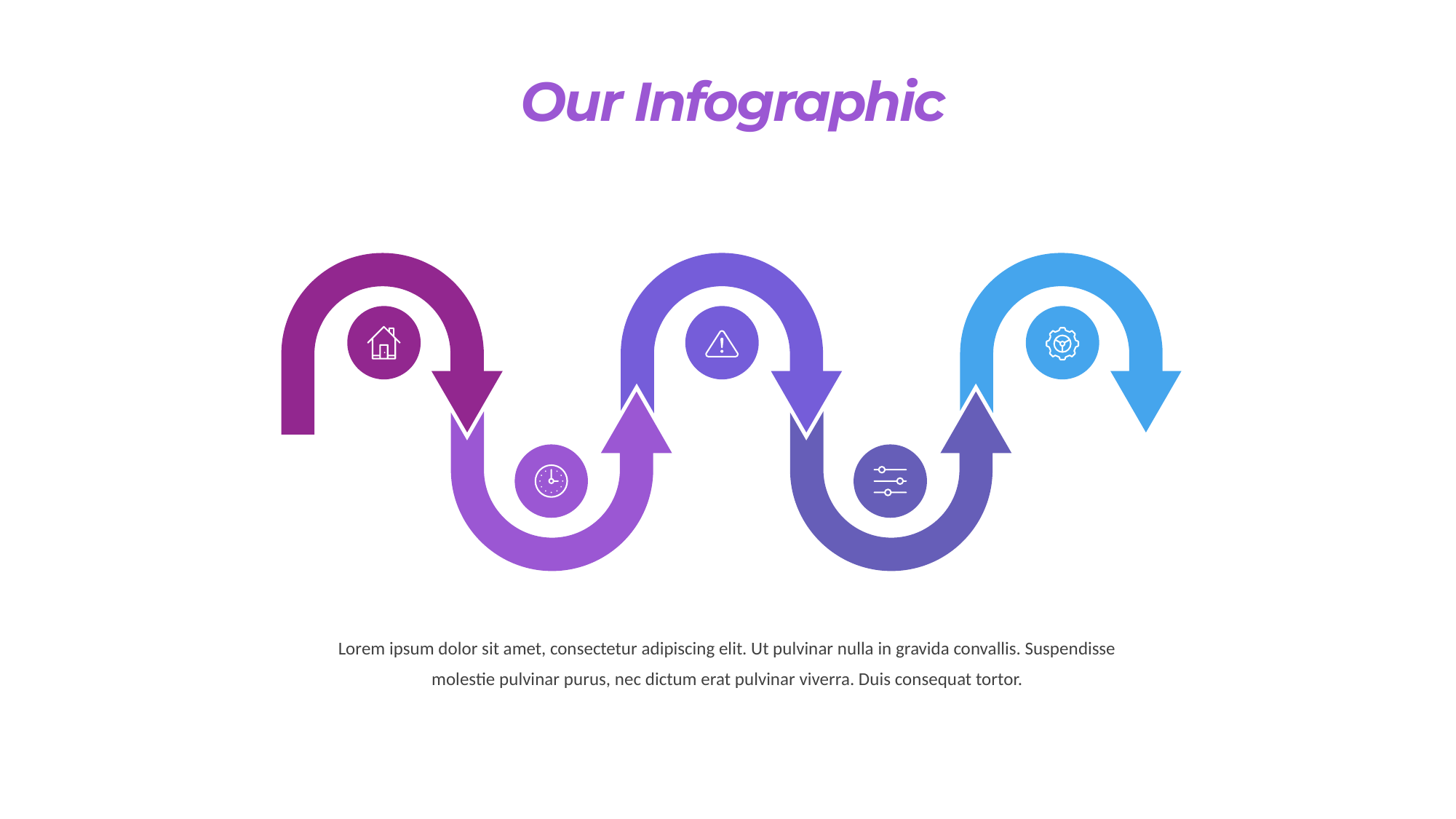

Our Infographic

Lorem ipsum dolor sit amet, consectetur adipiscing elit. Ut pulvinar nulla in gravida convallis. Suspendisse
molestie pulvinar purus, nec dictum erat pulvinar viverra. Duis consequat tortor.